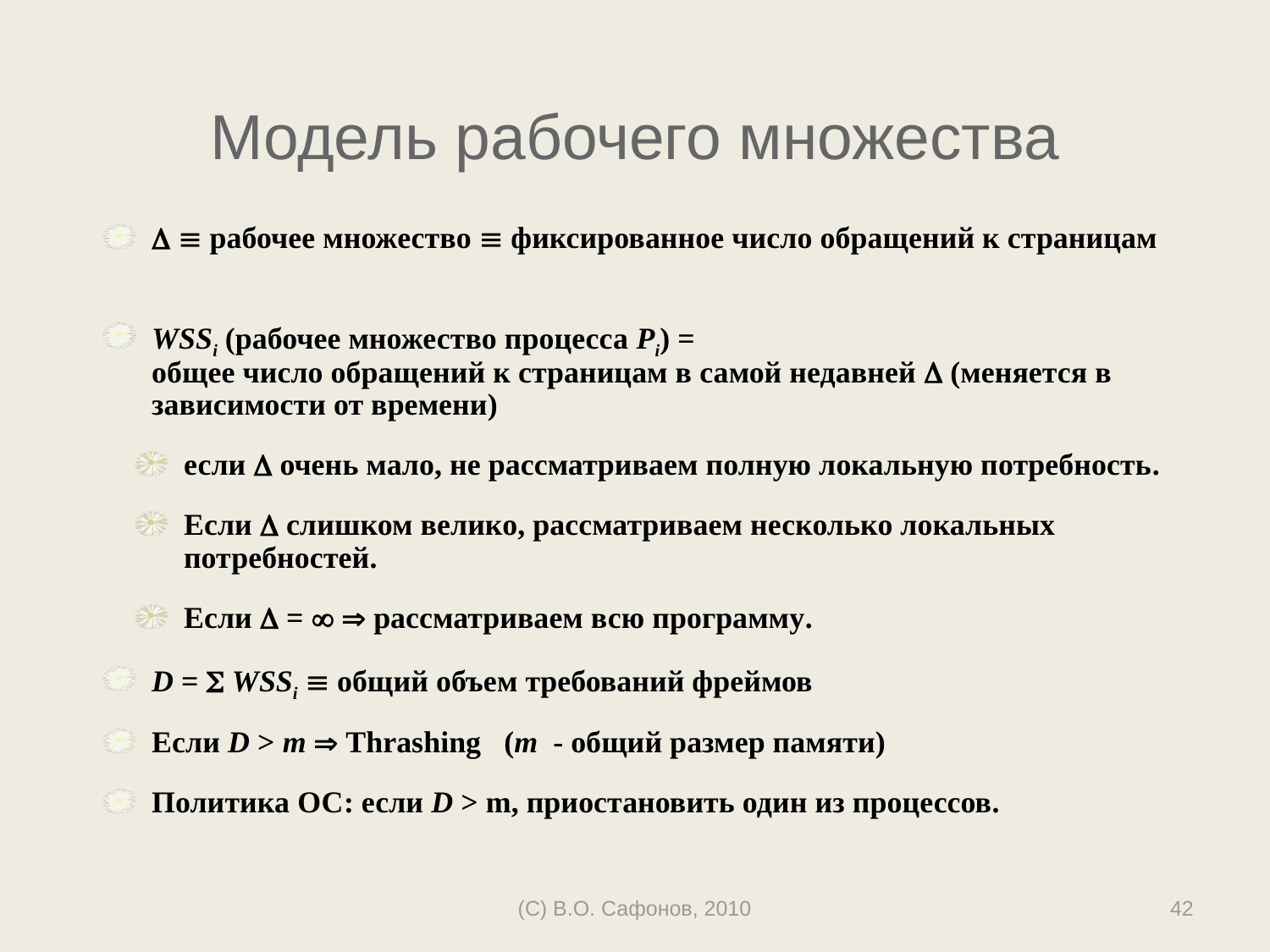

# Модель рабочего множества
Δ ≡ рабочее множество ≡ фиксированное число обращений к страницам
WSSi (рабочее множество процесса Pi) =
общее число обращений к страницам в самой недавней Δ (меняется в зависимости от времени)
если Δ очень мало, не рассматриваем полную локальную потребность.
Если Δ слишком велико, рассматриваем несколько локальных потребностей.
Если Δ = ∞ ⇒ рассматриваем всю программу.
D = Σ WSSi ≡ общий объем требований фреймов
Если D > m ⇒ Thrashing   (m  - общий размер памяти)
Политика ОС: если D > m, приостановить один из процессов.

(C) В.О. Сафонов, 2010
42